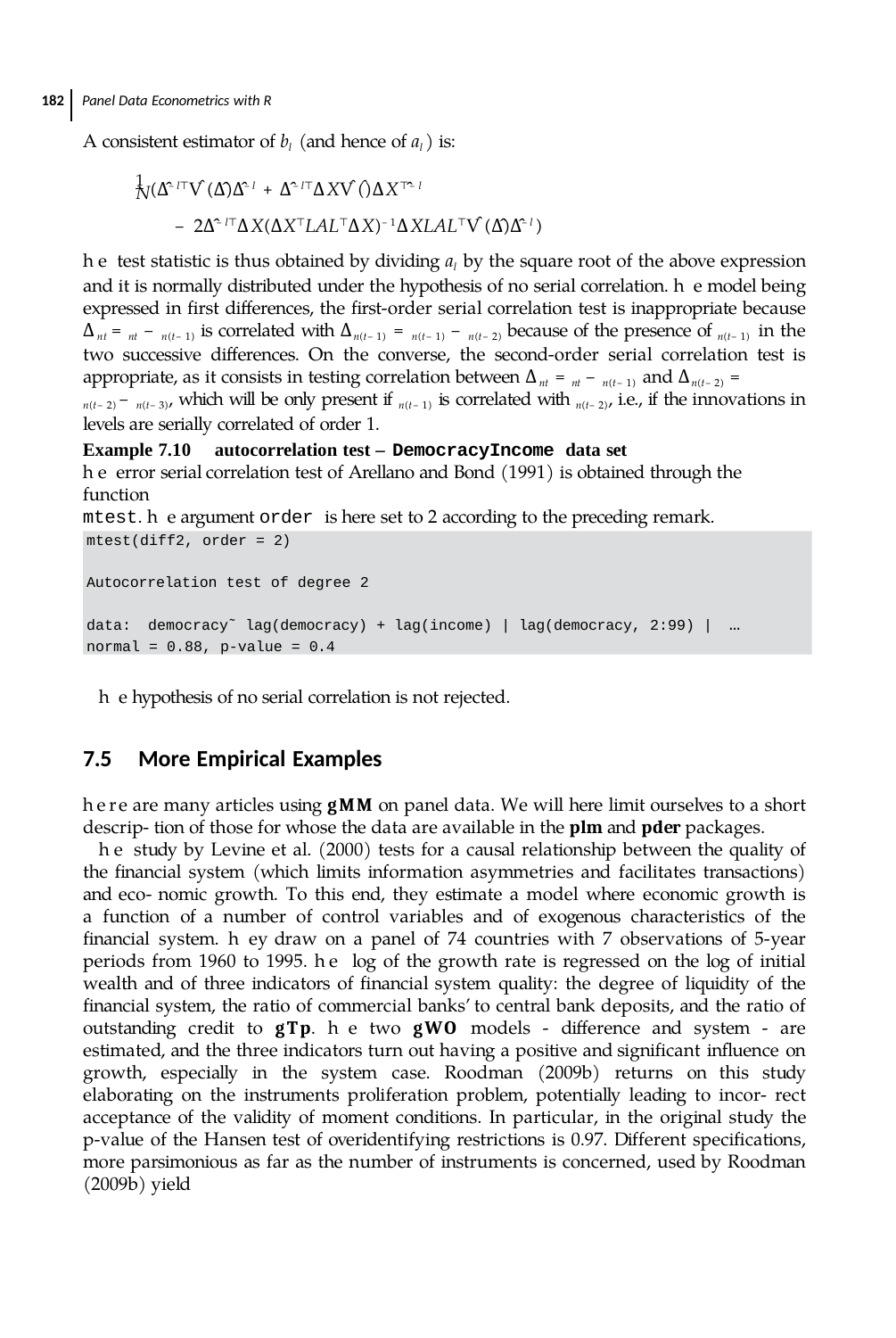

182  Panel Data Econometrics with R

A consistent estimator of bl (and hence of al ) is:

1 (Δ̂–l⊤V̂ (Δ̂)Δ̂–l + Δ̂–l⊤ΔXV̂ (̂)ΔX⊤̂–l
N
– 2Δ̂–l⊤ΔX(ΔX⊤LAL⊤ΔX)–1ΔXLAL⊤V̂ (Δ̂)Δ̂–l )
he test statistic is thus obtained by dividing al by the square root of the above expression and it is normally distributed under the hypothesis of no serial correlation. he model being expressed in ﬁrst differences, the ﬁrst-order serial correlation test is inappropriate because Δnt = nt – n(t–1) is correlated with Δn(t–1) = n(t–1) – n(t–2) because of the presence of n(t–1) in the two successive differences. On the converse, the second-order serial correlation test is appropriate, as it consists in testing correlation between Δnt = nt – n(t–1) and Δn(t–2) =
n(t–2) – n(t–3), which will be only present if n(t–1) is correlated with n(t–2), i.e., if the innovations in levels are serially correlated of order 1.
Example 7.10  autocorrelation test – DemocracyIncome data set
he error serial correlation test of Arellano and Bond (1991) is obtained through the function
mtest. he argument order is here set to 2 according to the preceding remark.
mtest(diff2, order = 2)

Autocorrelation test of degree 2

data: democracy ̃ lag(democracy) + lag(income) | lag(democracy, 2:99) | …
normal = 0.88, p-value = 0.4
he hypothesis of no serial correlation is not rejected.

7.5	More Empirical Examples

here are many articles using gmm on panel data. We will here limit ourselves to a short descrip- tion of those for whose the data are available in the plm and pder packages.
he study by Levine et al. (2000) tests for a causal relationship between the quality of the ﬁnancial system (which limits information asymmetries and facilitates transactions) and eco- nomic growth. To this end, they estimate a model where economic growth is a function of a number of control variables and of exogenous characteristics of the ﬁnancial system. hey draw on a panel of 74 countries with 7 observations of 5-year periods from 1960 to 1995. he log of the growth rate is regressed on the log of initial wealth and of three indicators of ﬁnancial system quality: the degree of liquidity of the ﬁnancial system, the ratio of commercial banks’ to central bank deposits, and the ratio of outstanding credit to gdp. he two gmm models - difference and system - are estimated, and the three indicators turn out having a positive and signiﬁcant influence on growth, especially in the system case. Roodman (2009b) returns on this study elaborating on the instruments proliferation problem, potentially leading to incor- rect acceptance of the validity of moment conditions. In particular, in the original study the p-value of the Hansen test of overidentifying restrictions is 0.97. Different speciﬁcations, more parsimonious as far as the number of instruments is concerned, used by Roodman (2009b) yield